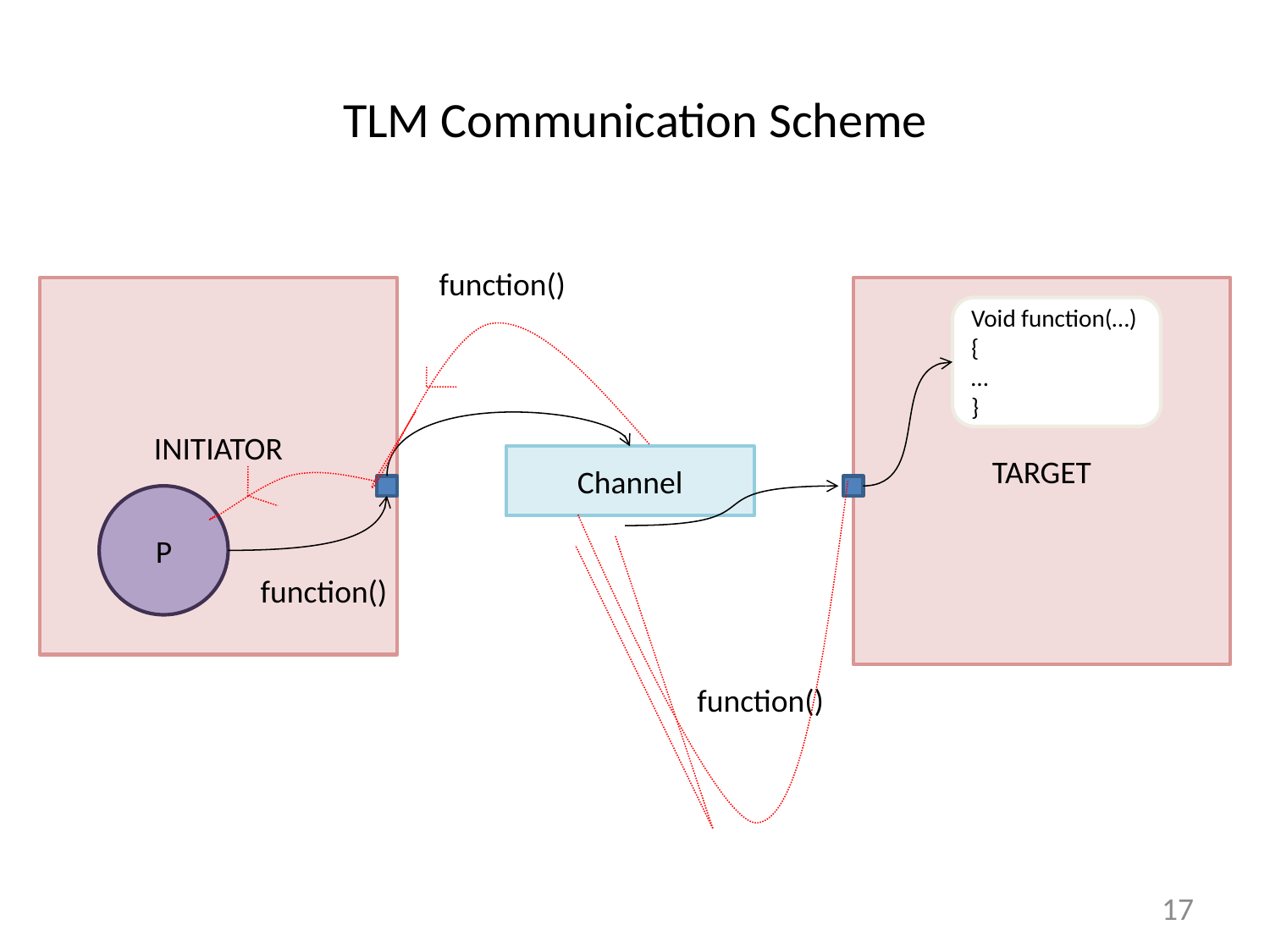

# TLM Communication Scheme
function()
INITIATOR

TARGET
Void function(…)
{
…
}

Channel

P
function()
function()
17